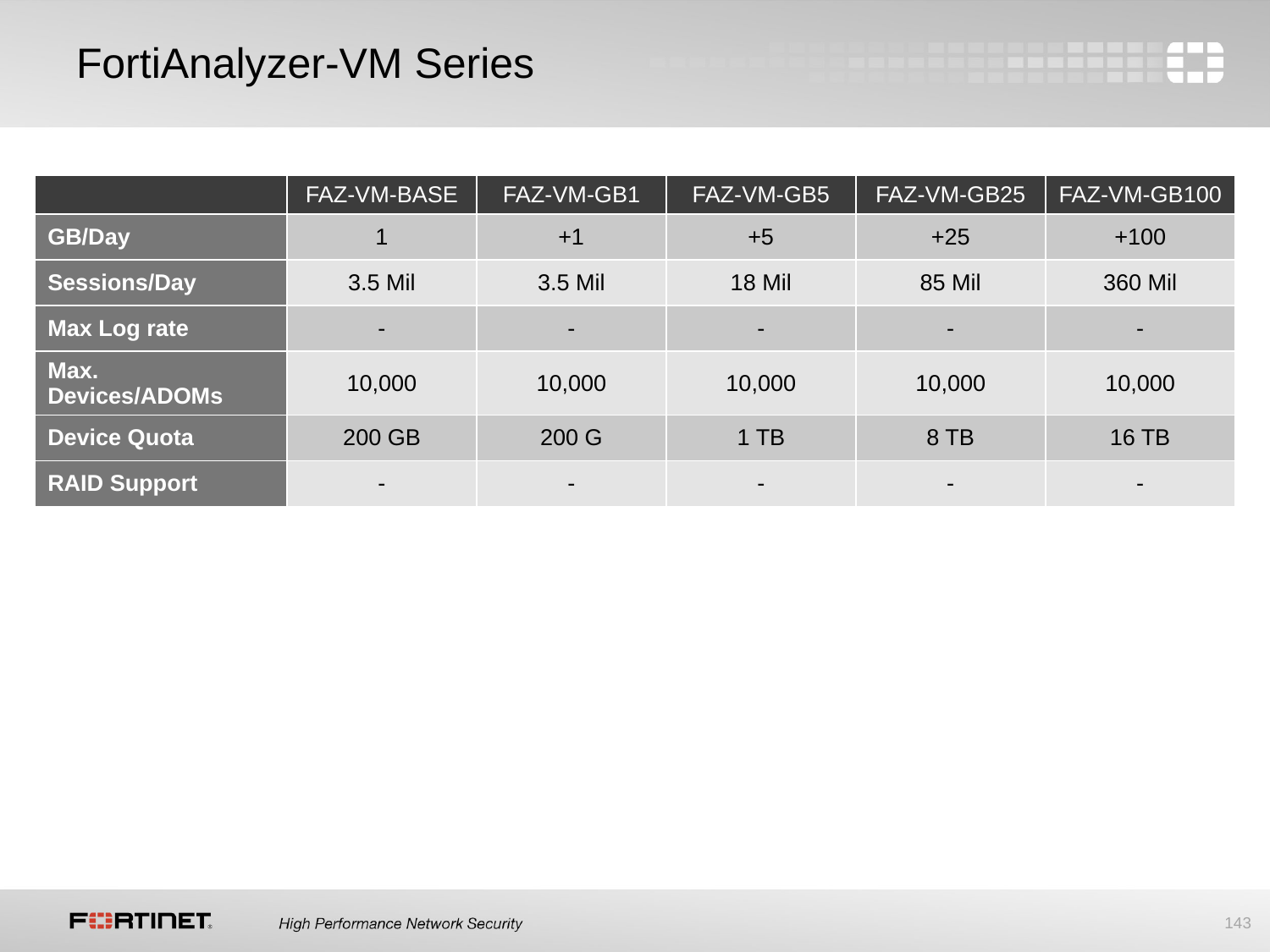

# FortiAnalyzer-VM Series
|  | FAZ-VM-BASE | FAZ-VM-GB1 | FAZ-VM-GB5 | FAZ-VM-GB25 | FAZ-VM-GB100 |
| --- | --- | --- | --- | --- | --- |
| GB/Day | 1 | +1 | +5 | +25 | +100 |
| Sessions/Day | 3.5 Mil | 3.5 Mil | 18 Mil | 85 Mil | 360 Mil |
| Max Log rate | - | - | - | - | - |
| Max. Devices/ADOMs | 10,000 | 10,000 | 10,000 | 10,000 | 10,000 |
| Device Quota | 200 GB | 200 G | 1 TB | 8 TB | 16 TB |
| RAID Support | - | - | - | - | - |